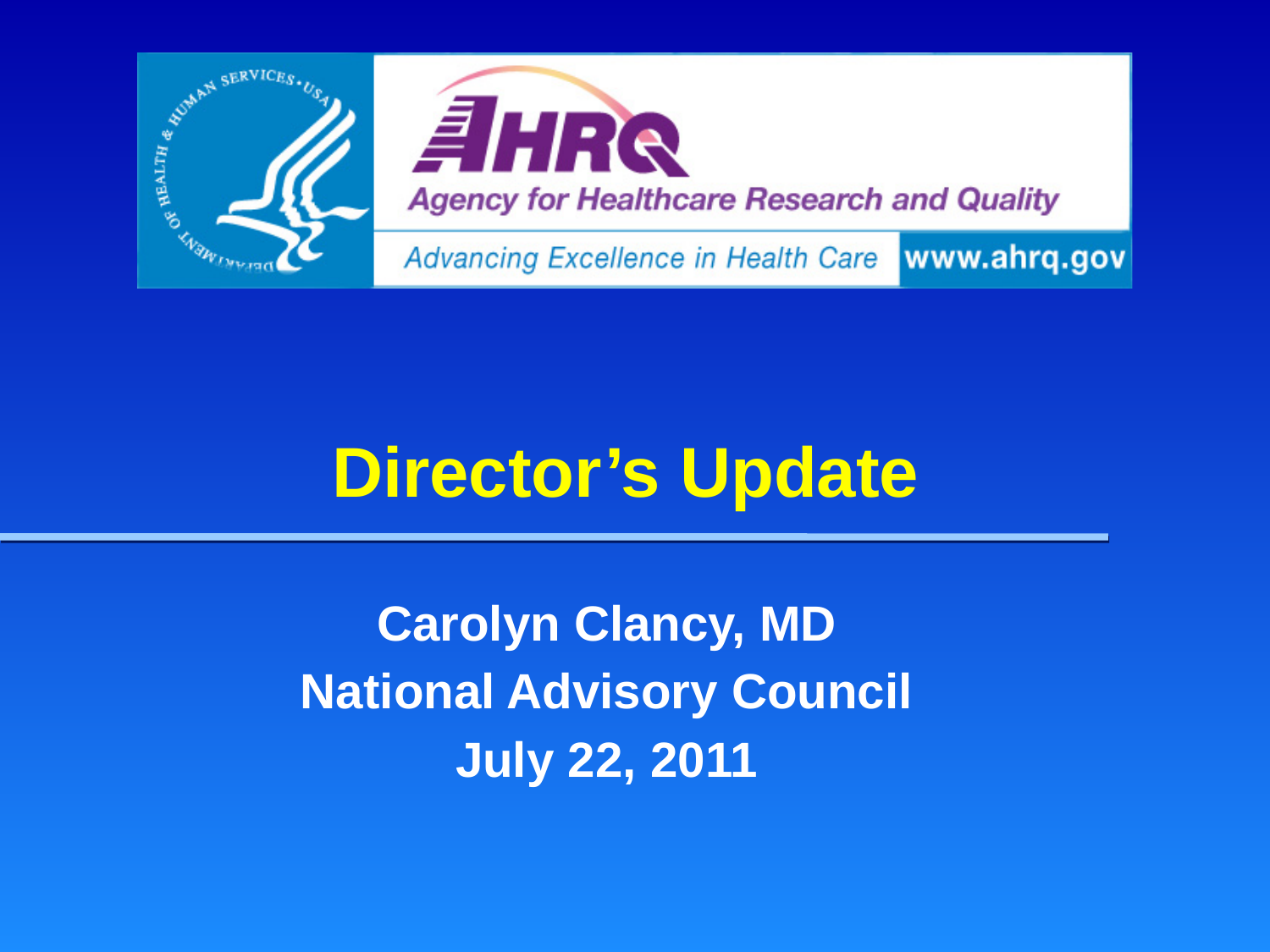

# Director’s Update
Carolyn Clancy, MD
National Advisory Council
July 22, 2011